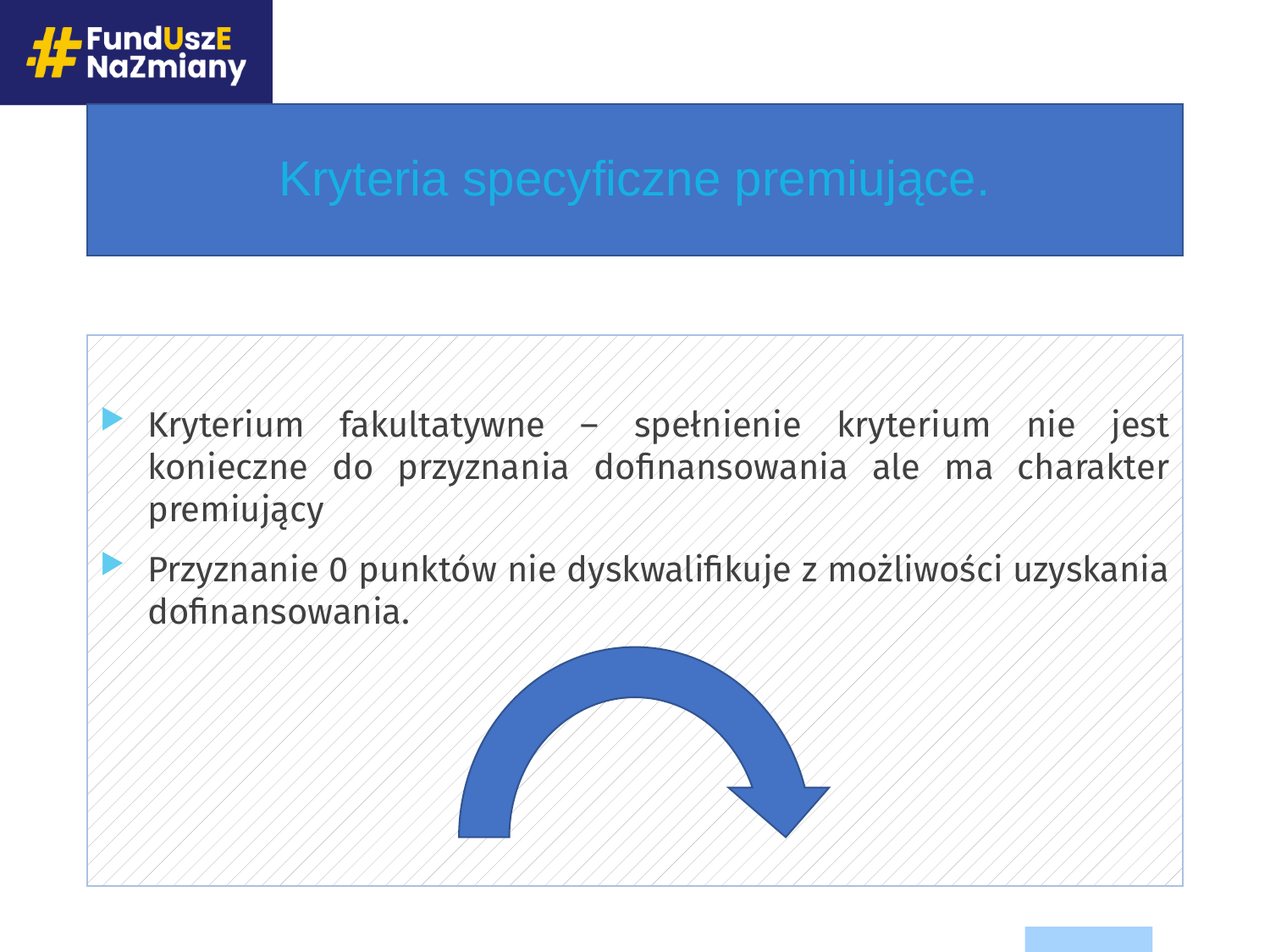

# Kryteria specyficzne premiujące.

Kryterium fakultatywne – spełnienie kryterium nie jest konieczne do przyznania dofinansowania ale ma charakter premiujący
Przyznanie 0 punktów nie dyskwalifikuje z możliwości uzyskania dofinansowania.